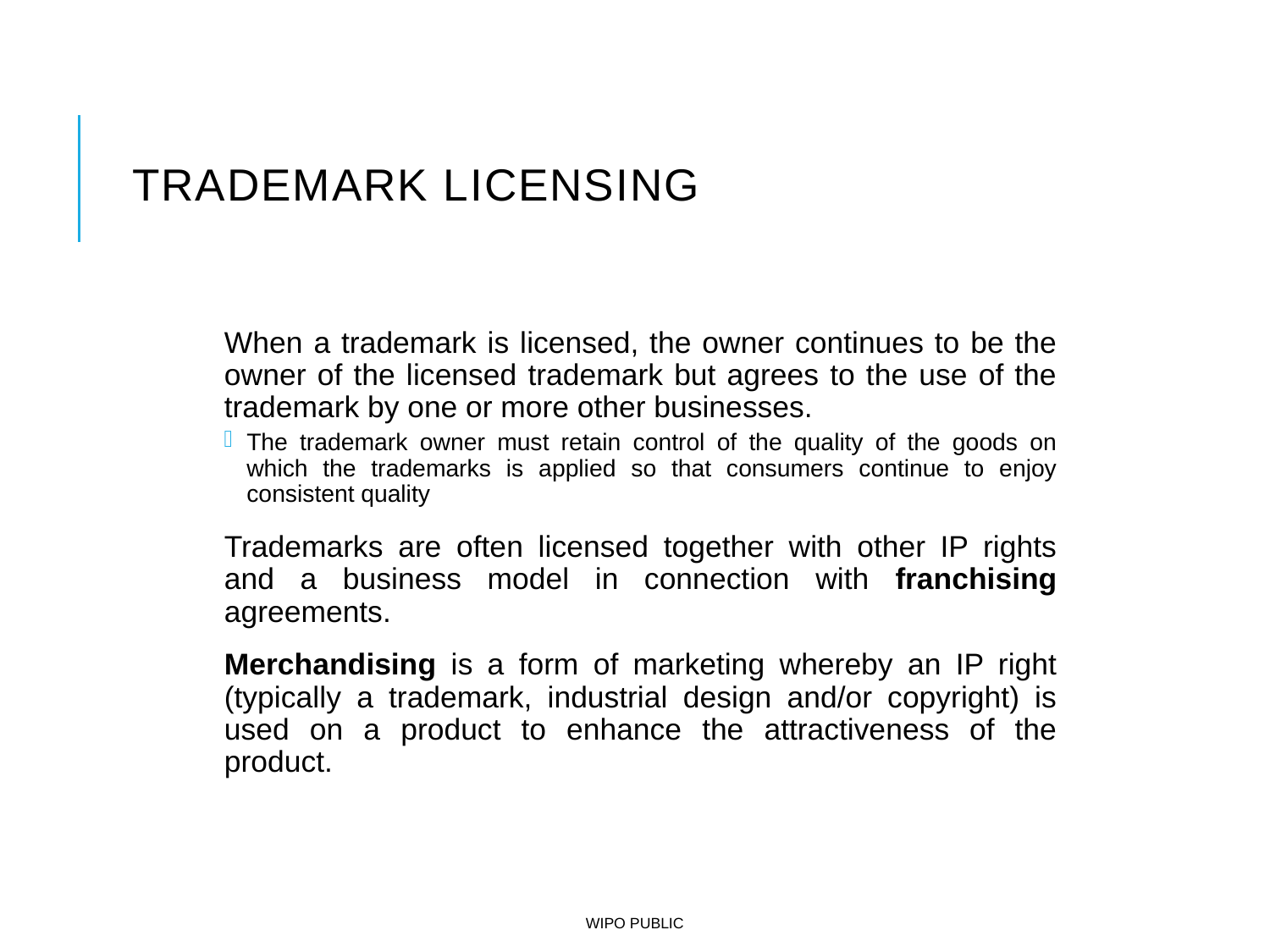

# Trademark licensing
When a trademark is licensed, the owner continues to be the owner of the licensed trademark but agrees to the use of the trademark by one or more other businesses.
The trademark owner must retain control of the quality of the goods on which the trademarks is applied so that consumers continue to enjoy consistent quality
Trademarks are often licensed together with other IP rights and a business model in connection with franchising agreements.
Merchandising is a form of marketing whereby an IP right (typically a trademark, industrial design and/or copyright) is used on a product to enhance the attractiveness of the product.